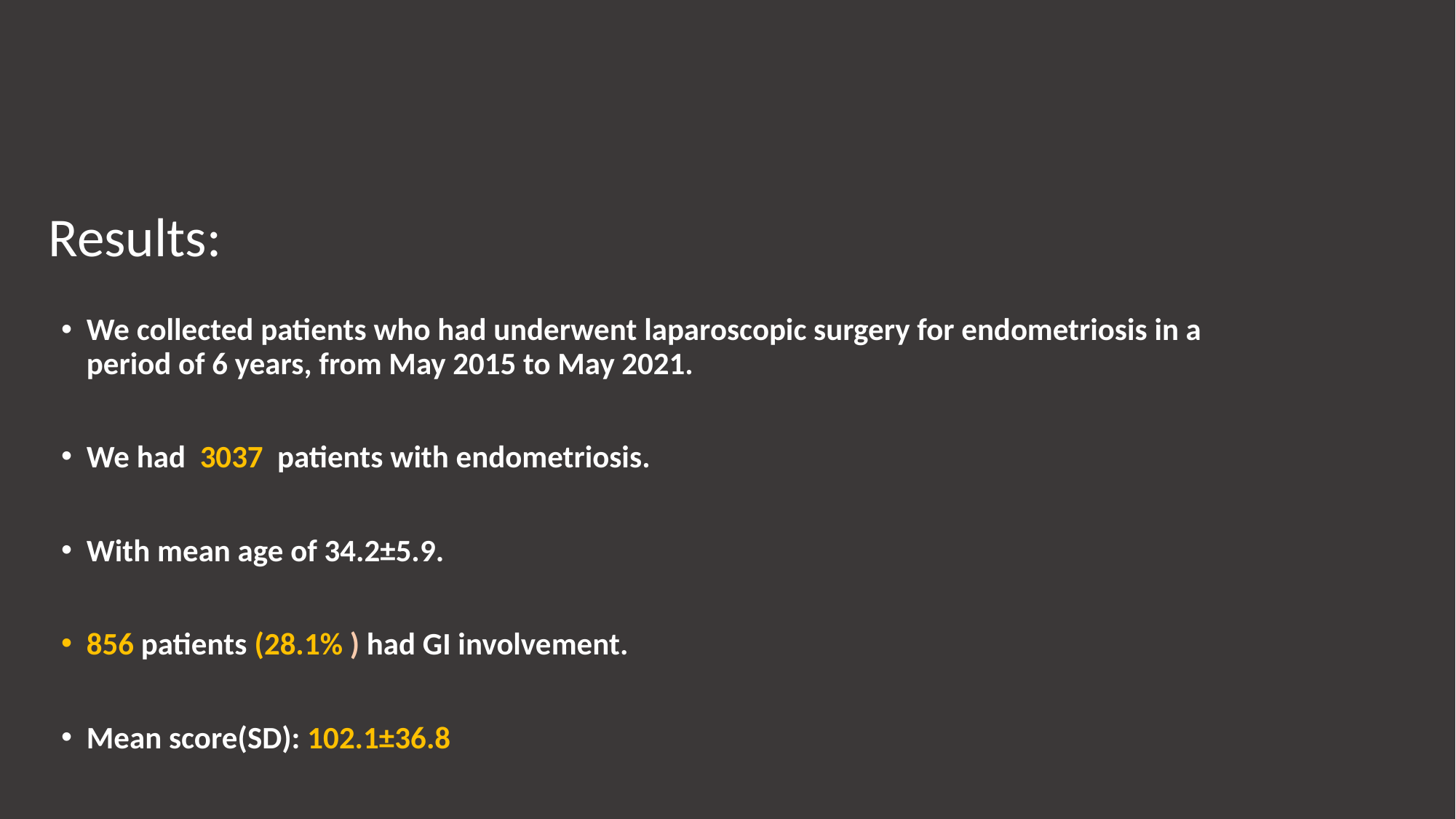

# Results:
We collected patients who had underwent laparoscopic surgery for endometriosis in a period of 6 years, from May 2015 to May 2021.

We had  3037  patients with endometriosis.

With mean age of 34.2±5.9.

856 patients (28.1% ) had GI involvement.

Mean score(SD): 102.1±36.8